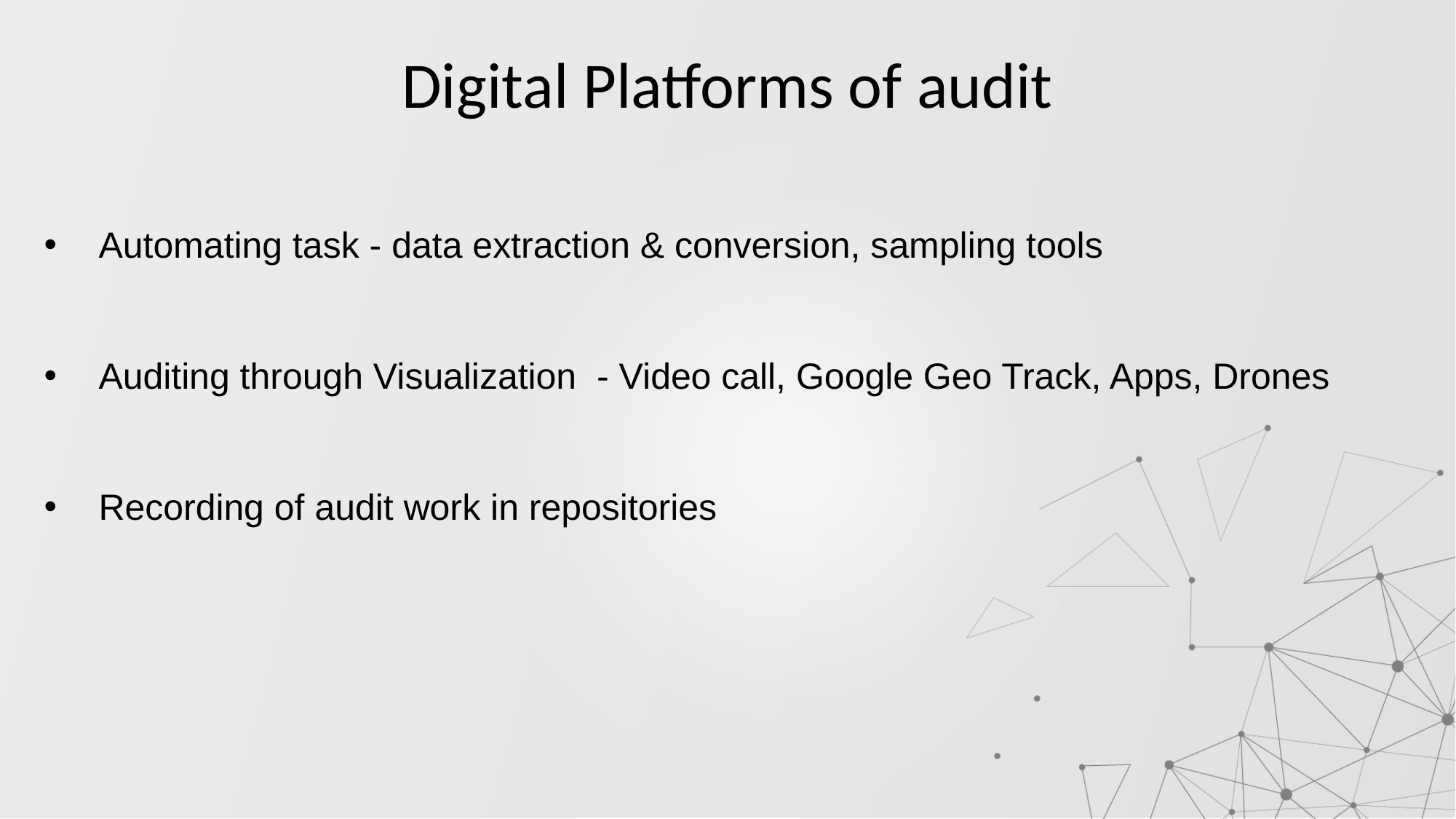

# Digital Platforms of audit

Automating task - data extraction & conversion, sampling tools

Auditing through Visualization  - Video call, Google Geo Track, Apps, Drones

Recording of audit work in repositories